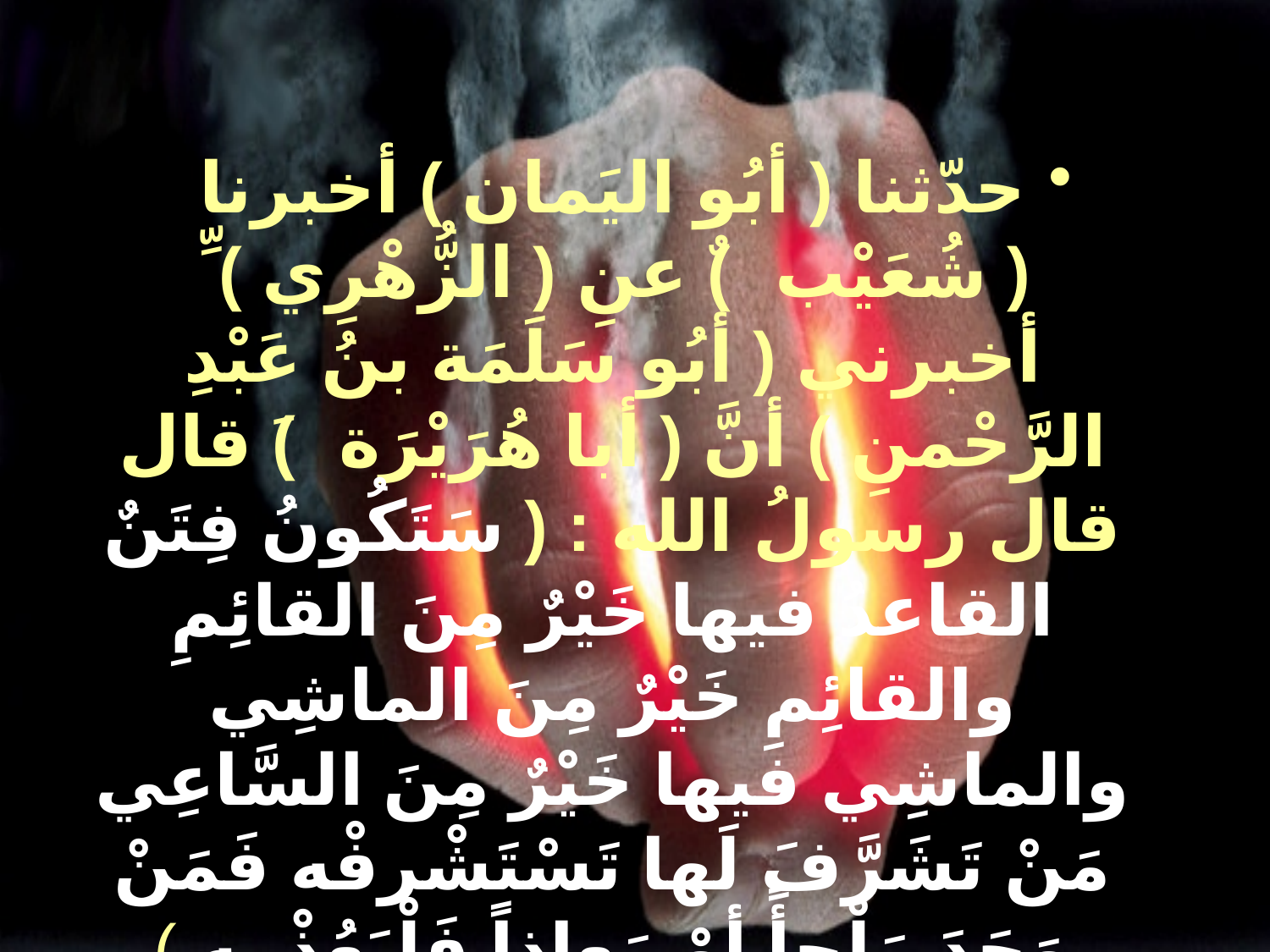

حدّثنا ( أبُو اليَمان ) أخبرنا ( شُعَيْب ) ٌ عنِ ( الزُّهْرِي ) ِّ أخبرني ( أبُو سَلَمَة بنُ عَبْدِ الرَّحْمنِ ) أنَّ ( أبا هُرَيْرَة ) َ قال قال رسولُ الله : ( سَتَكُونُ فِتَنٌ القاعدُ فيها خَيْرٌ مِنَ القائِمِ والقائِمِ خَيْرٌ مِنَ الماشِي والماشِي فيها خَيْرٌ مِنَ السَّاعِي مَنْ تَشَرَّفَ لَها تَسْتَشْرفْه فَمَنْ وَجَدَ مَلْجأً أوْ مَعاذاً فَلْيَعُذْ بِهِ )